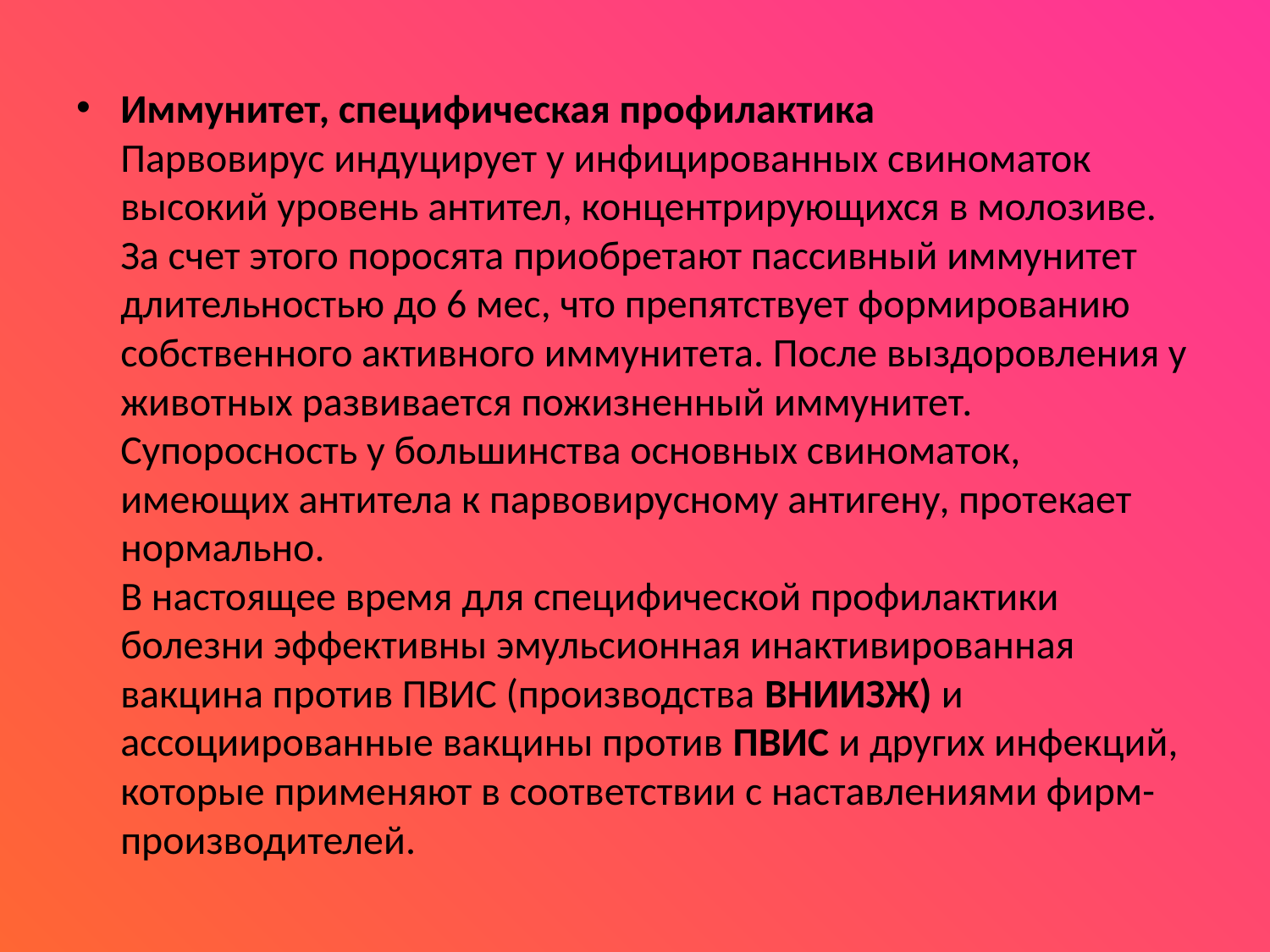

Иммунитет, специфическая профилактика
Парвовирус индуцирует у инфицированных свиноматок высокий уровень антител, концентрирующихся в молозиве. За счет этого поросята приобретают пассивный иммунитет длительностью до 6 мес, что препятствует формированию собственного активного иммунитета. После выздоровления у животных развивается пожизненный иммунитет. Супоросность у большинства основных свиноматок, имеющих антитела к парвовирусному антигену, протекает нормально.
В настоящее время для специфической профилактики болезни эффективны эмульсионная инактивированная вакцина против ПВИС (производства ВНИИЗЖ) и ассоциированные вакцины против ПВИС и других инфекций, которые применяют в соответствии с наставлениями фирм-производителей.